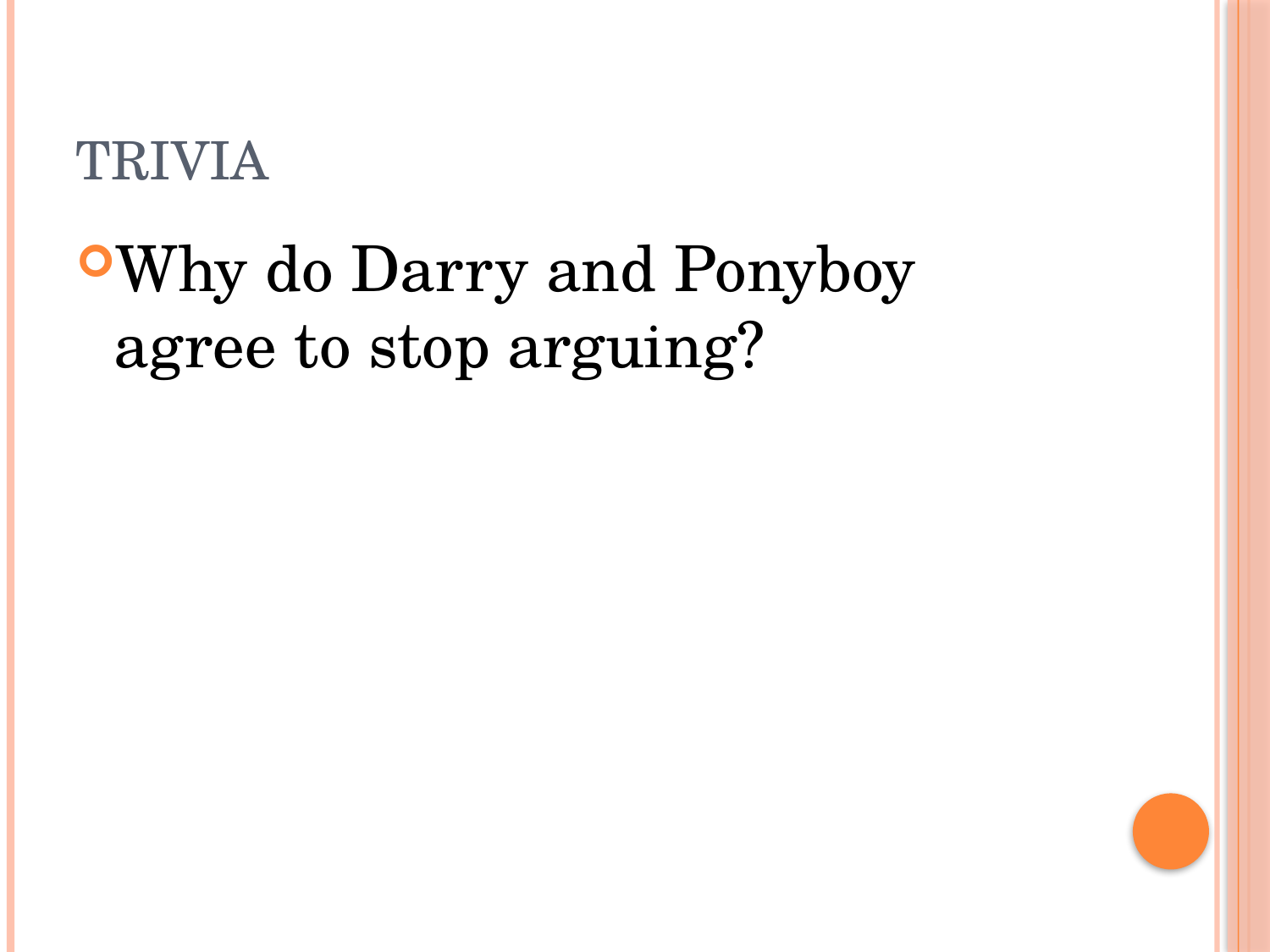

# Trivia
Why do Darry and Ponyboy agree to stop arguing?